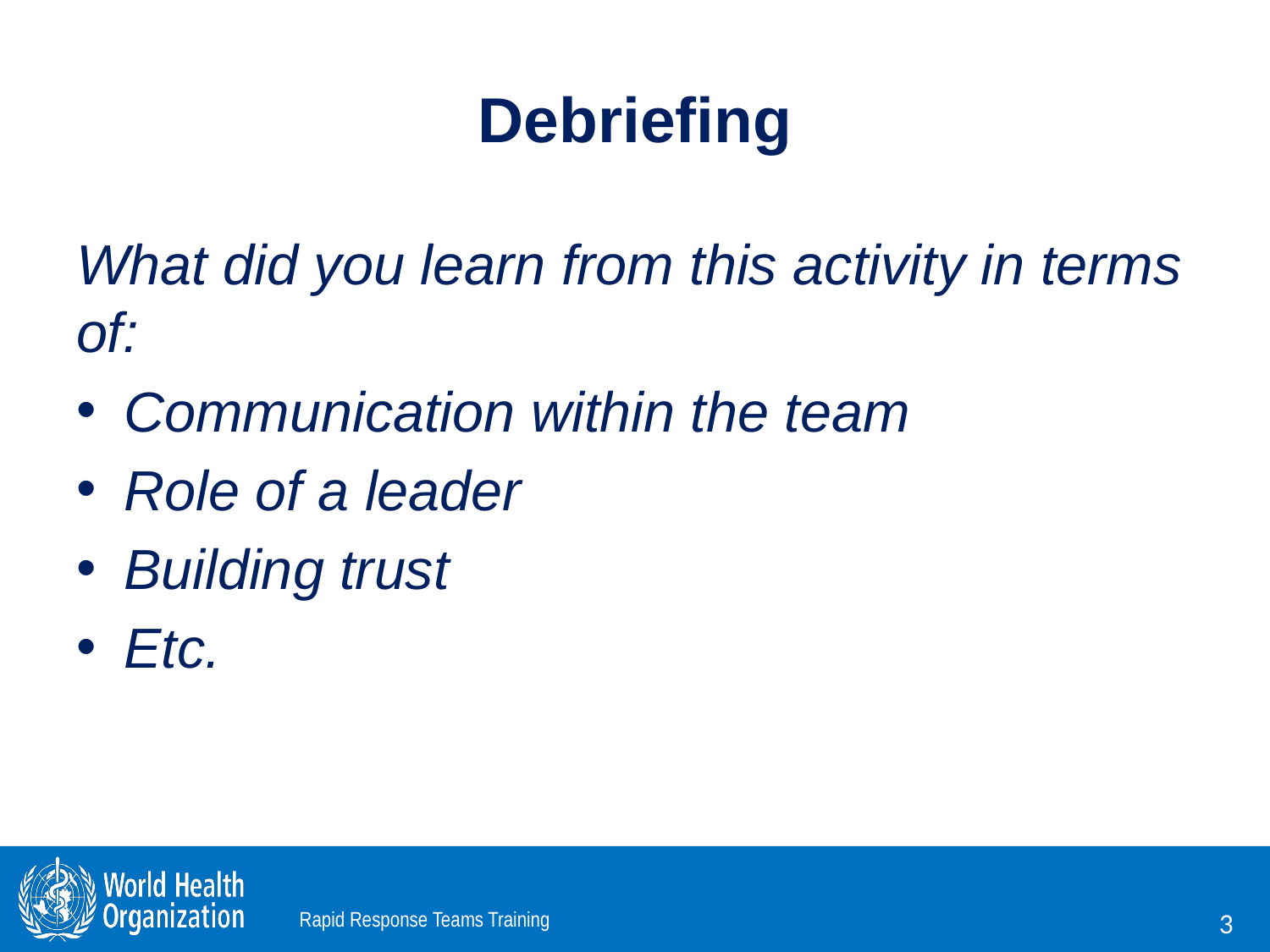

# Debriefing
What did you learn from this activity in terms of:
Communication within the team
Role of a leader
Building trust
Etc.